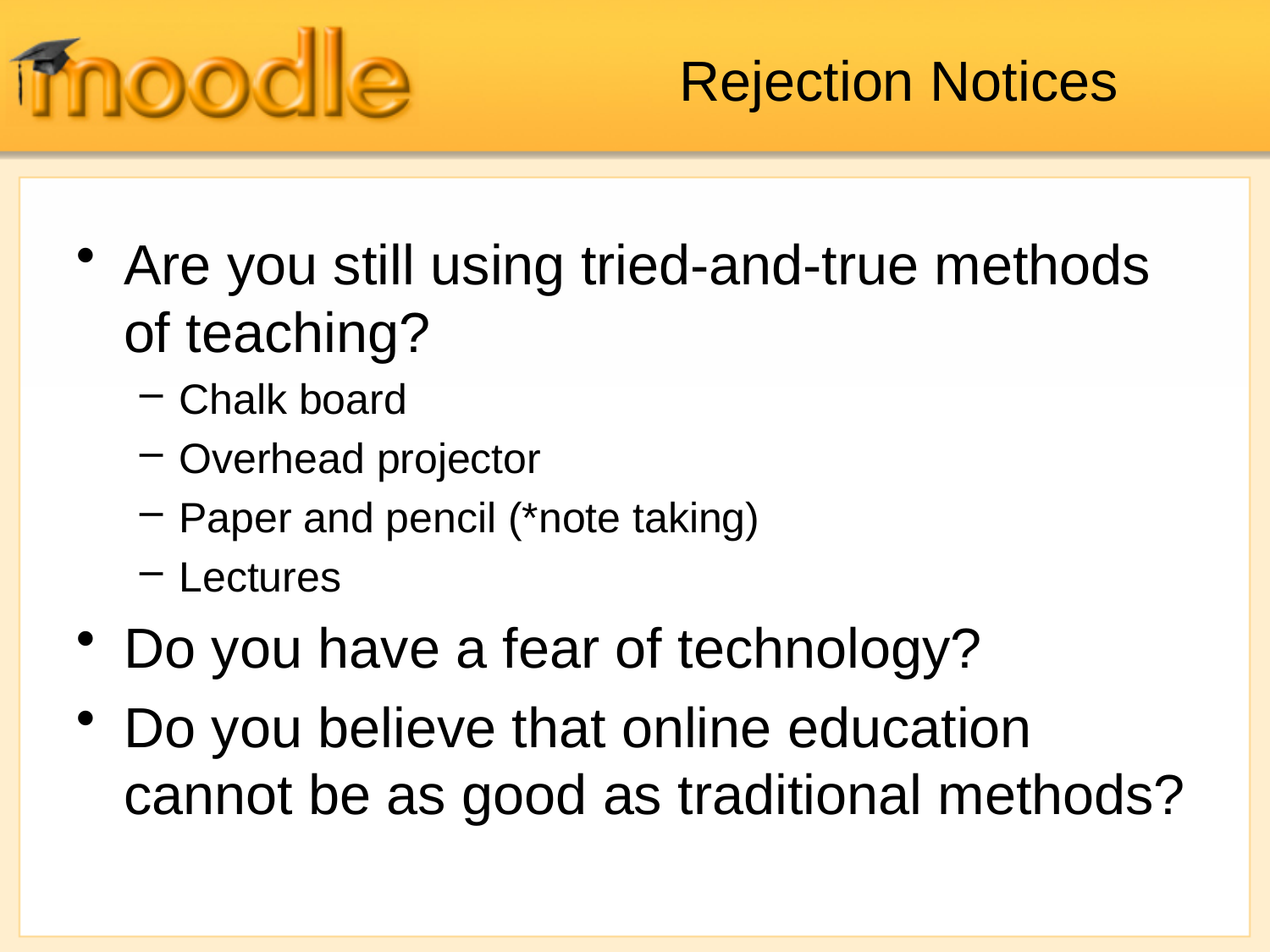

# Rejection Notices
Are you still using tried-and-true methods of teaching?
Chalk board
Overhead projector
Paper and pencil (*note taking)
Lectures
Do you have a fear of technology?
Do you believe that online education cannot be as good as traditional methods?